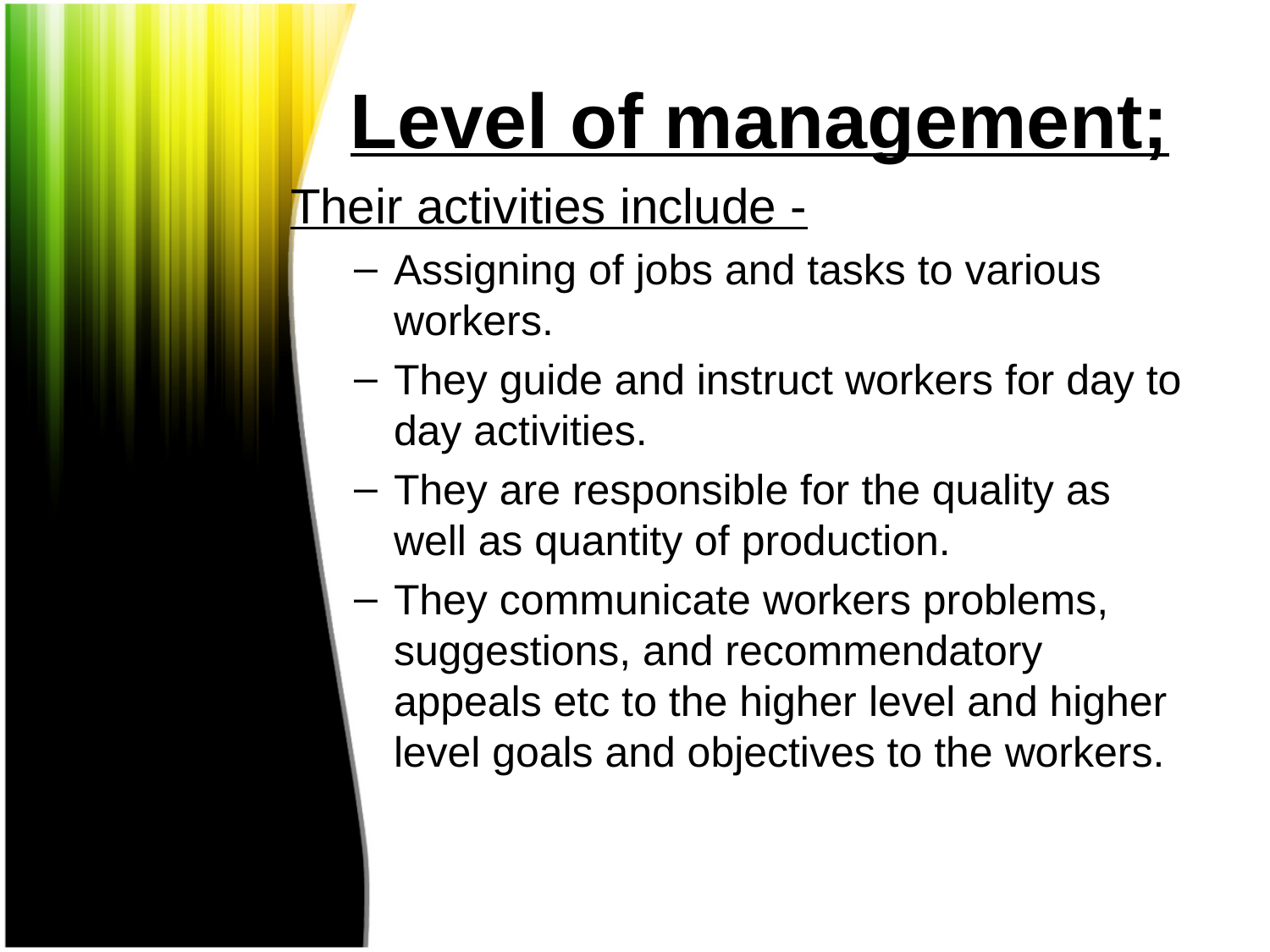

# Level of management;
Their activities include -
Assigning of jobs and tasks to various workers.
They guide and instruct workers for day to day activities.
They are responsible for the quality as well as quantity of production.
They communicate workers problems, suggestions, and recommendatory appeals etc to the higher level and higher level goals and objectives to the workers.